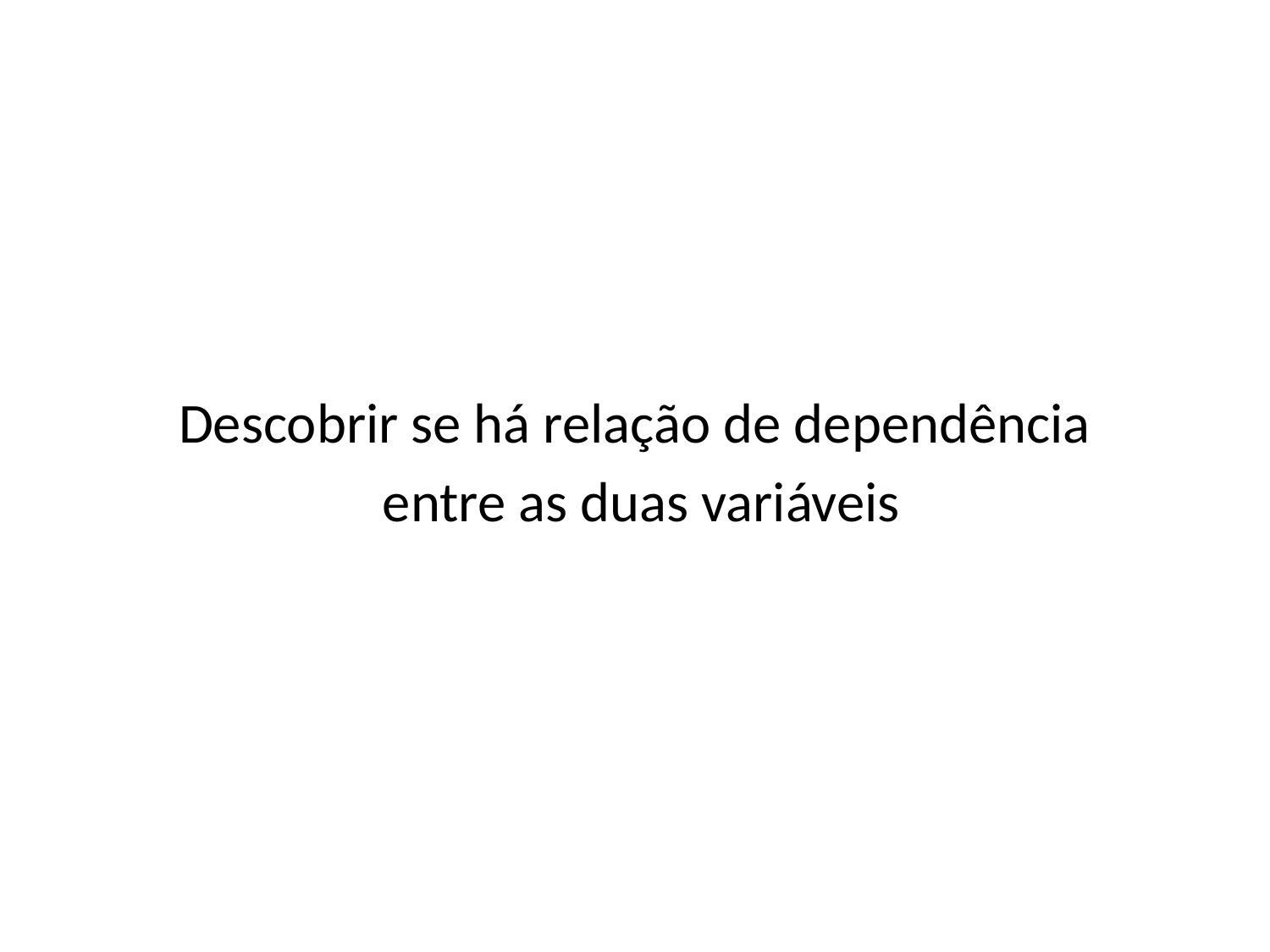

Descobrir se há relação de dependência
 entre as duas variáveis